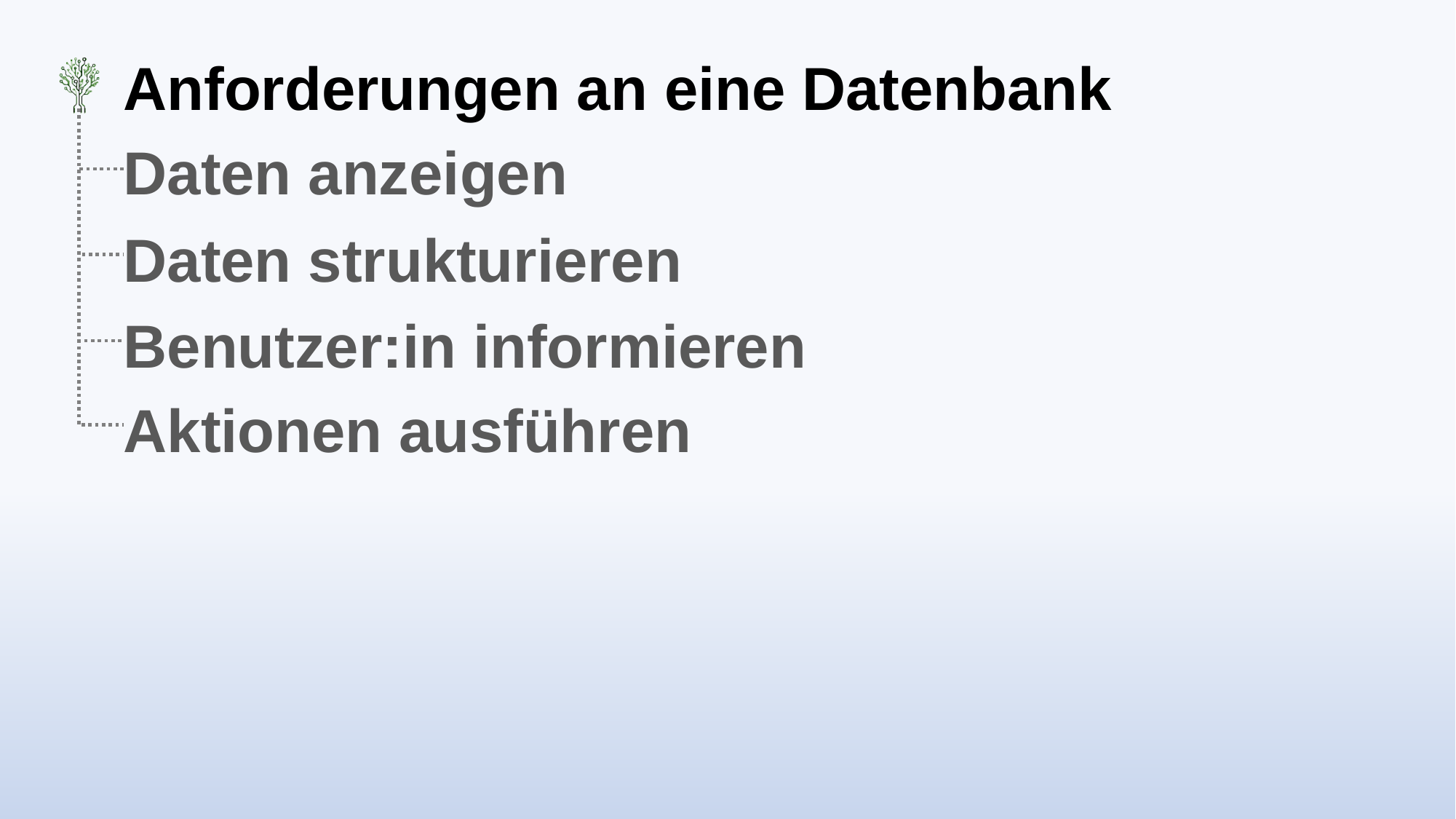

# Anforderungen an eine Datenbank

Daten anzeigen
Daten strukturieren
Benutzer:in informieren
Aktionen ausführen